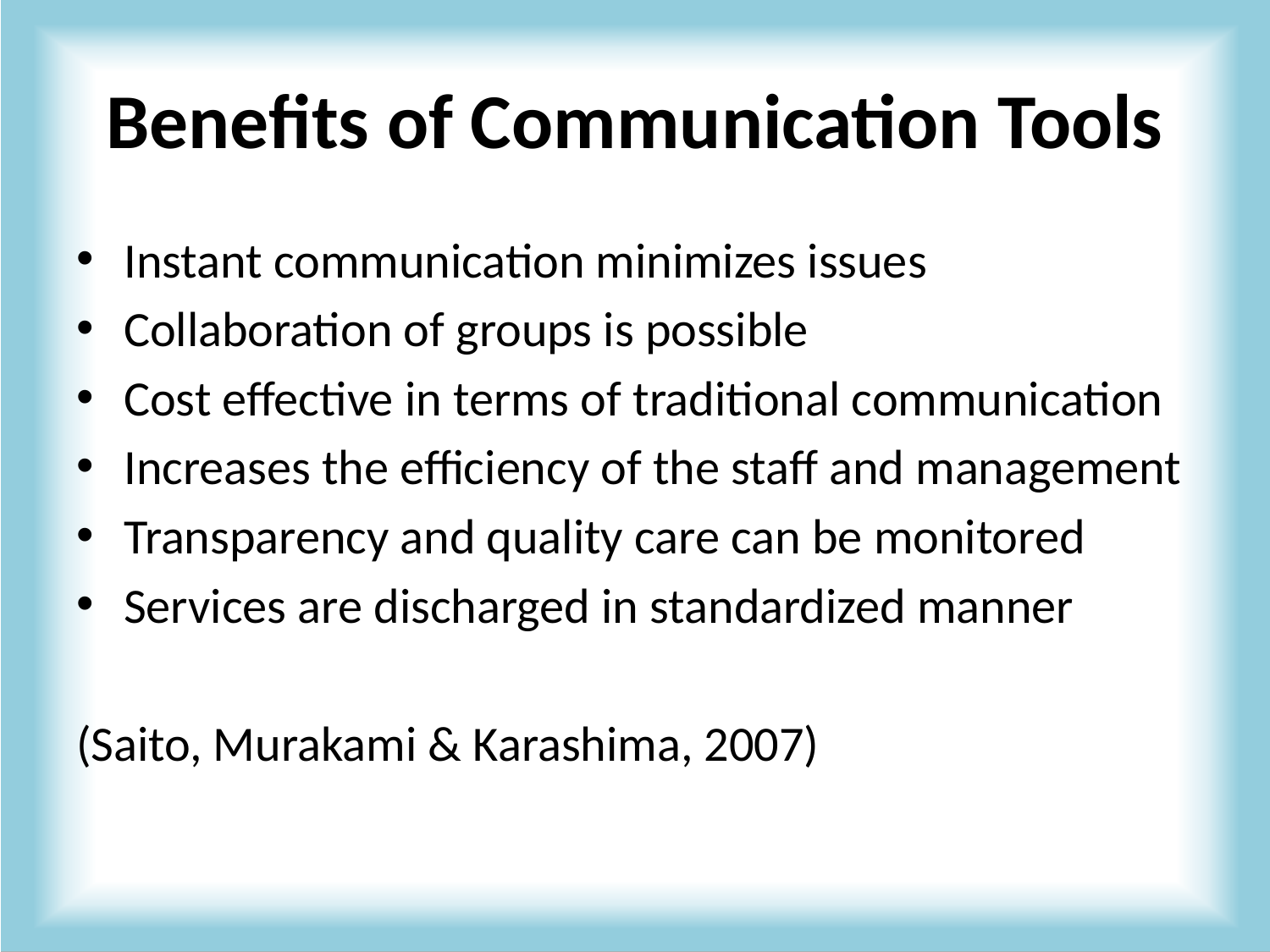

# Benefits of Communication Tools
Instant communication minimizes issues
Collaboration of groups is possible
Cost effective in terms of traditional communication
Increases the efficiency of the staff and management
Transparency and quality care can be monitored
Services are discharged in standardized manner

(Saito, Murakami & Karashima, 2007)